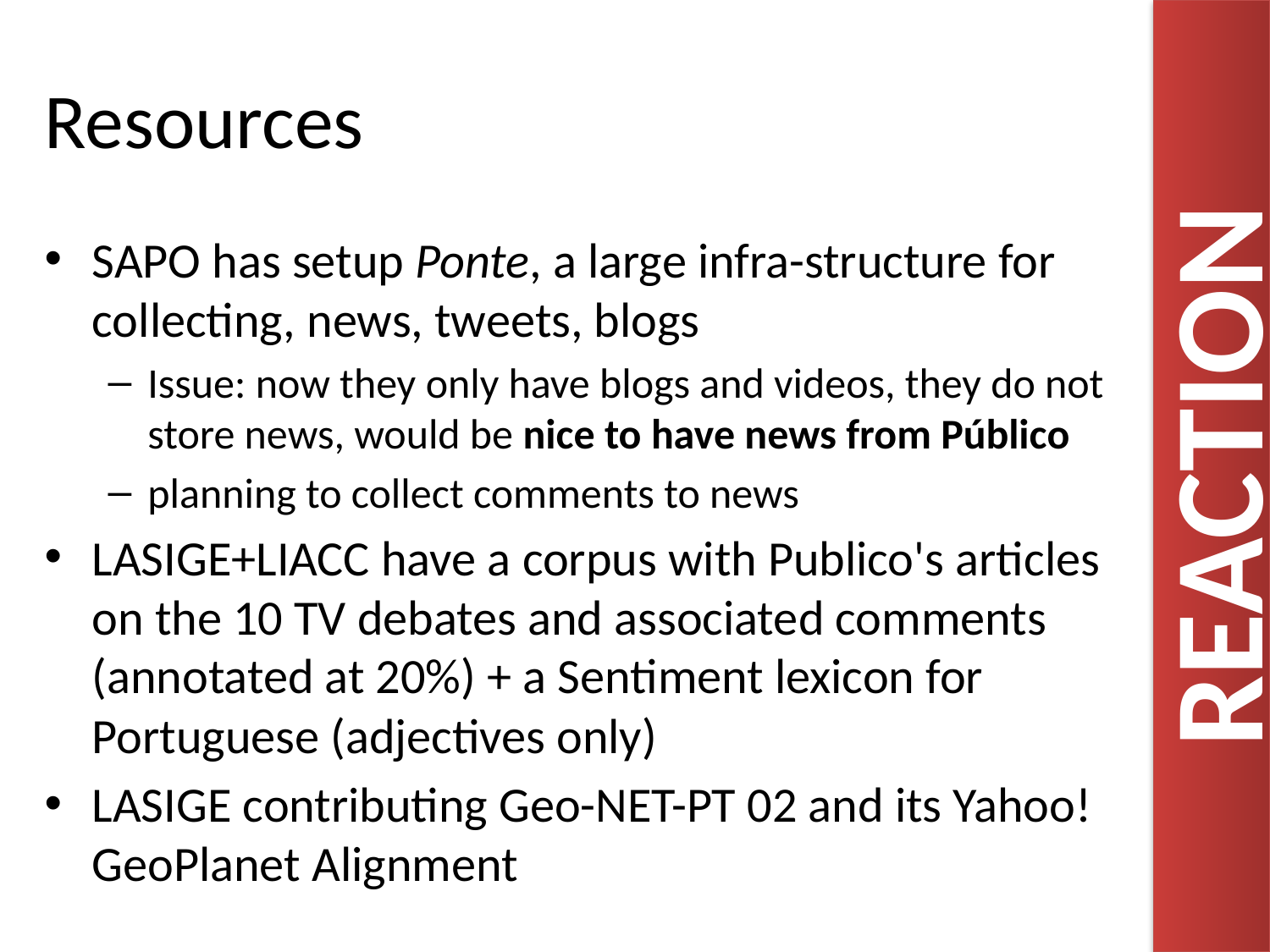

# Resources
SAPO has setup Ponte, a large infra-structure for collecting, news, tweets, blogs
Issue: now they only have blogs and videos, they do not store news, would be nice to have news from Público
planning to collect comments to news
LASIGE+LIACC have a corpus with Publico's articles on the 10 TV debates and associated comments (annotated at 20%) + a Sentiment lexicon for Portuguese (adjectives only)
LASIGE contributing Geo-NET-PT 02 and its Yahoo! GeoPlanet Alignment